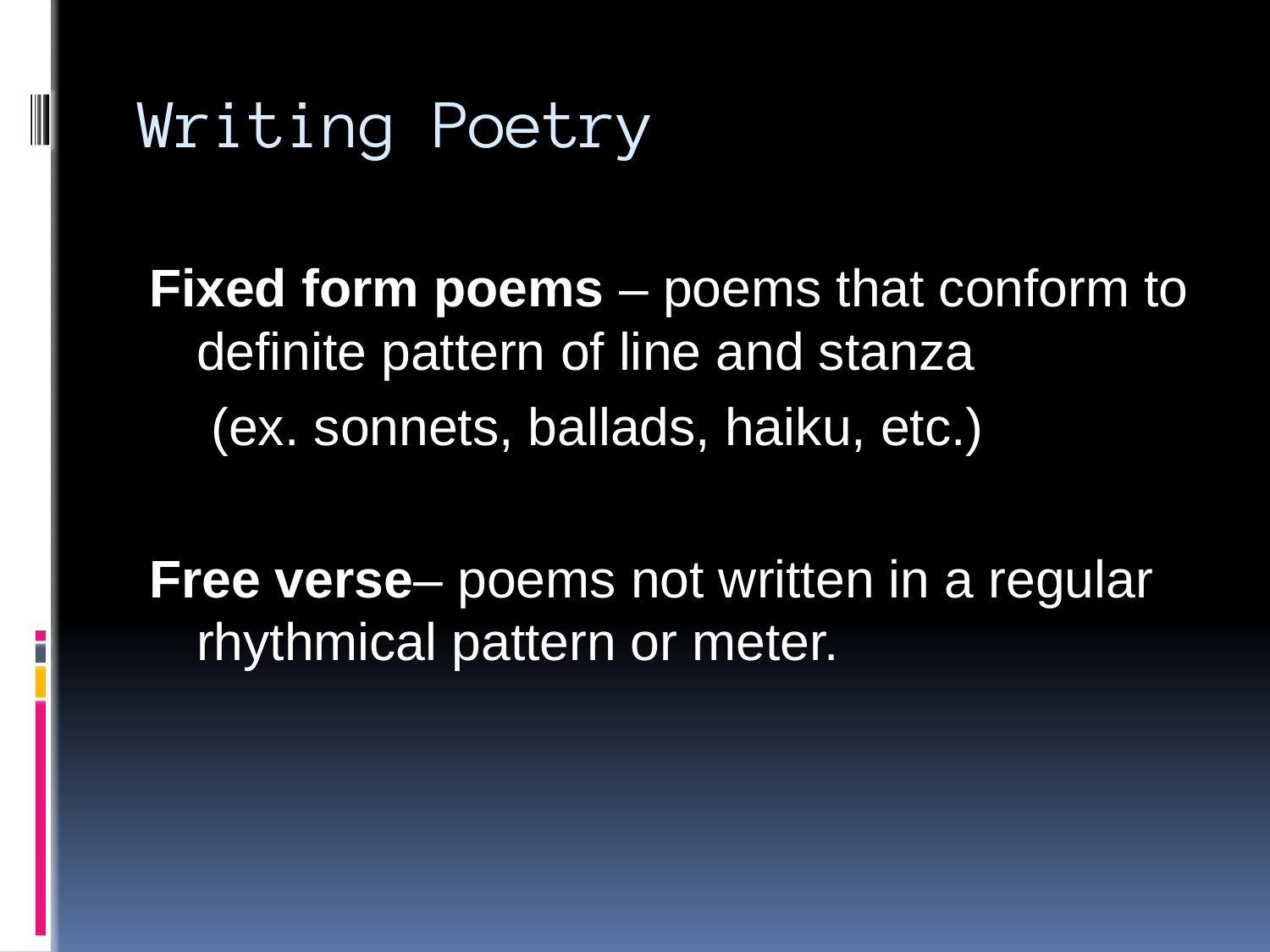

# Writing Poetry
Fixed form poems – poems that conform to definite pattern of line and stanza
	 (ex. sonnets, ballads, haiku, etc.)

Free verse– poems not written in a regular rhythmical pattern or meter.